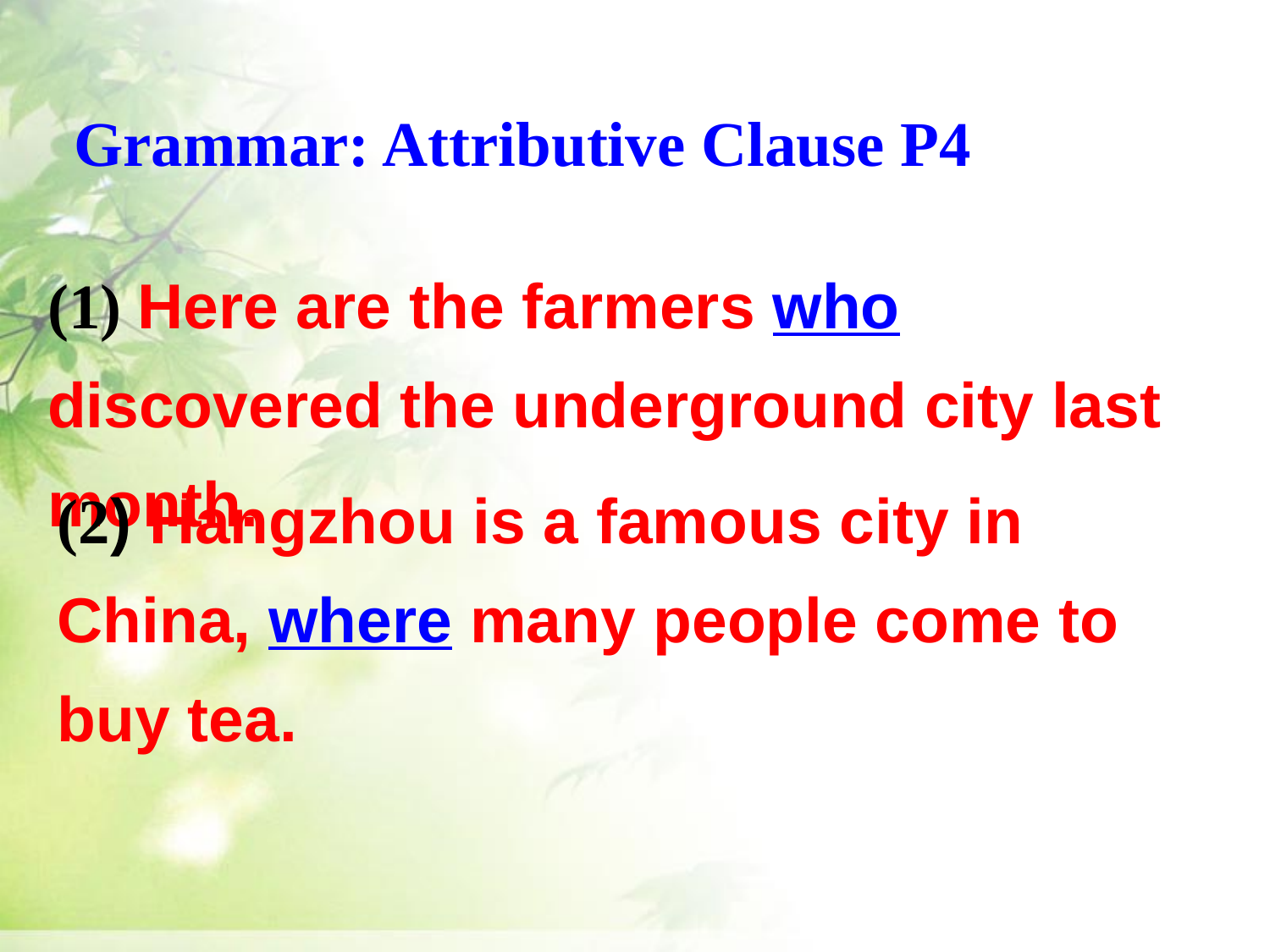

Grammar: Attributive Clause P4
(1) Here are the farmers who discovered the underground city last month.
(2) Hangzhou is a famous city in China, where many people come to buy tea.